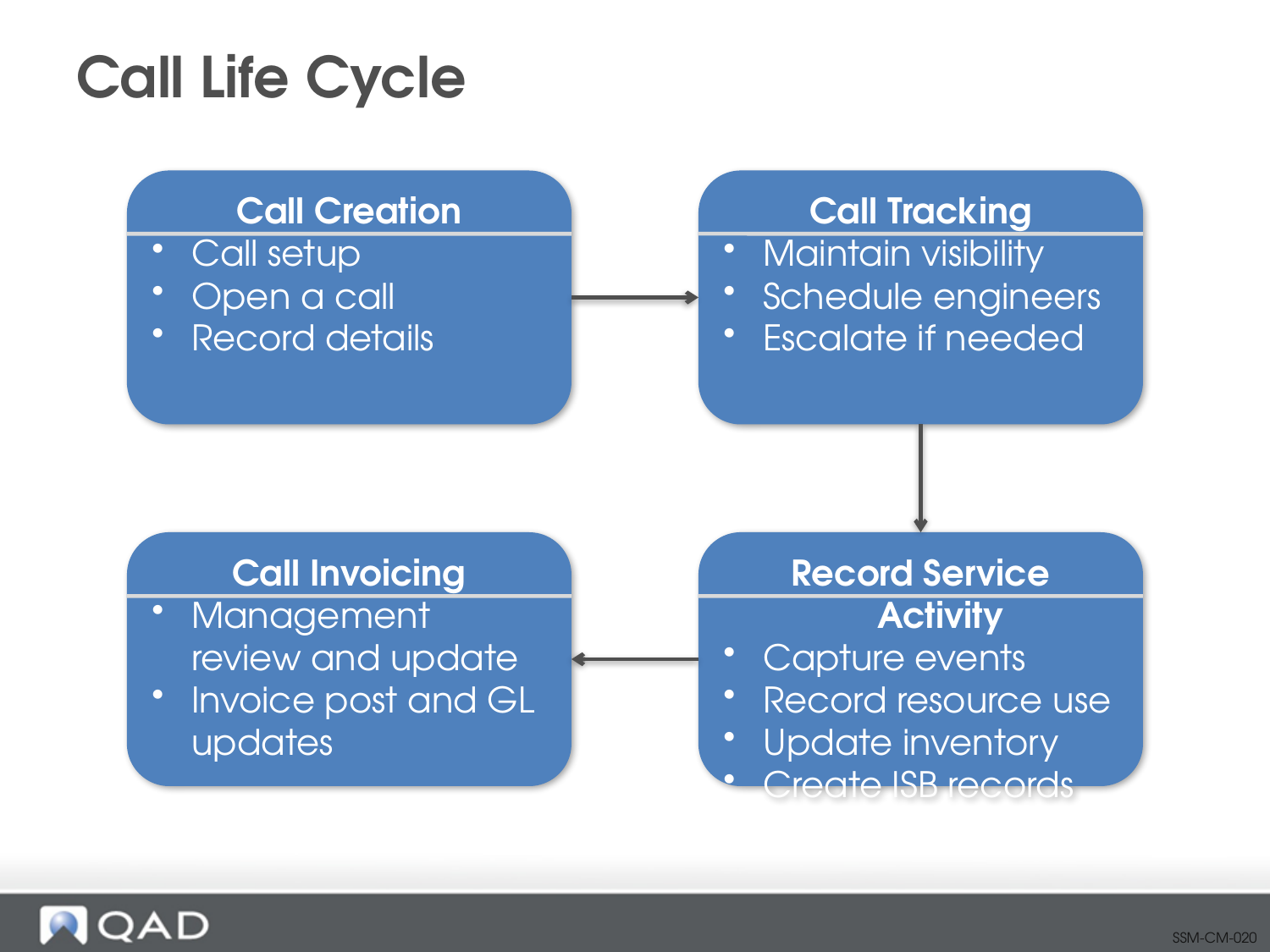

# Call Life Cycle
Call Creation
Call setup
Open a call
Record details
Call Tracking
Maintain visibility
Schedule engineers
Escalate if needed

Call Invoicing
Management review and update
Invoice post and GL updates
Record Service Activity
Capture events
Record resource use
Update inventory
Create ISB records

SSM-CM-020